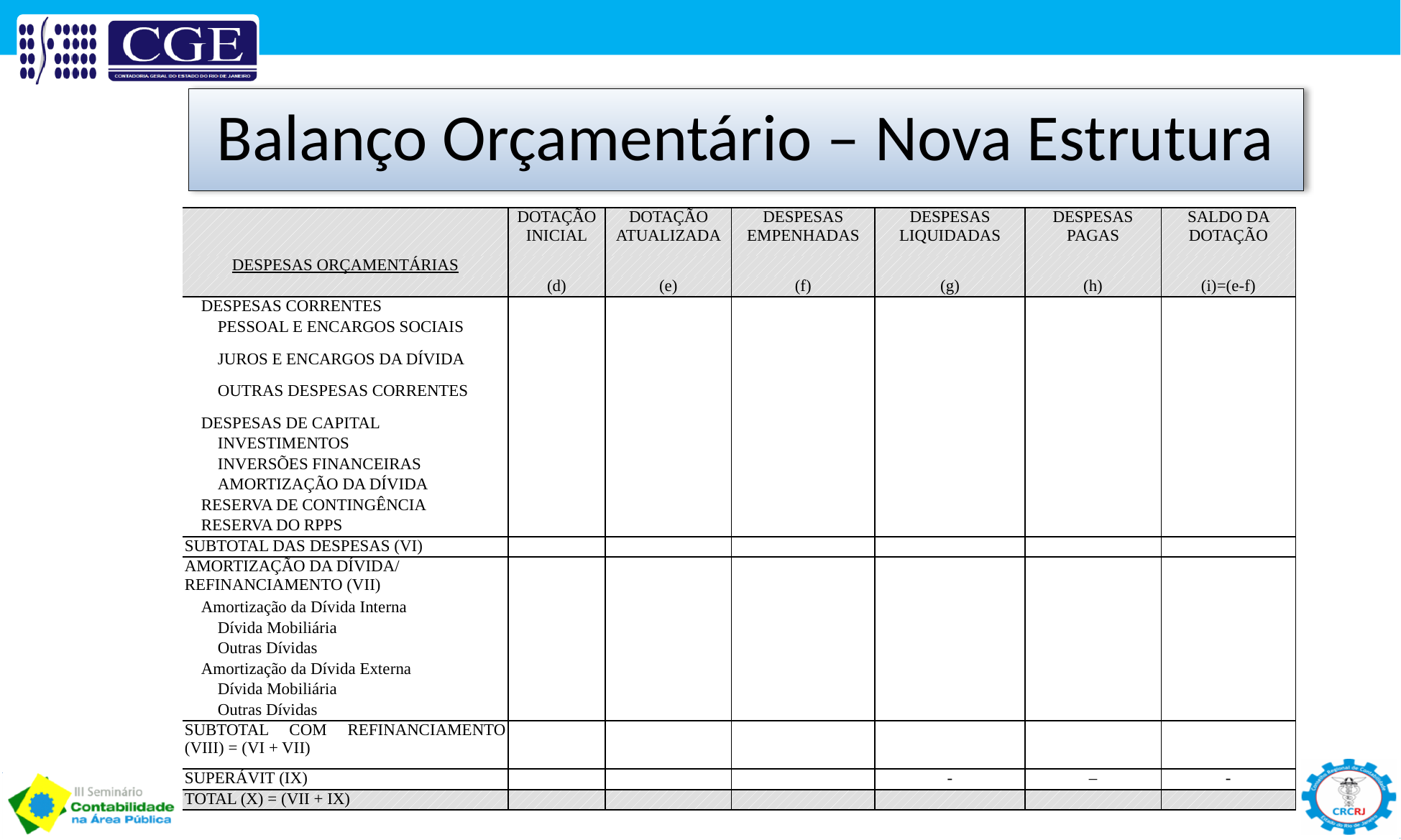

Balanço Orçamentário – Nova Estrutura
|  | DOTAÇÃO INICIAL | DOTAÇÃO ATUALIZADA | DESPESAS EMPENHADAS | DESPESAS LIQUIDADAS | DESPESAS PAGAS | SALDO DA DOTAÇÃO |
| --- | --- | --- | --- | --- | --- | --- |
| DESPESAS ORÇAMENTÁRIAS |  |  |  |  |  |  |
|  | (d) | (e) | (f) | (g) | (h) | (i)=(e-f) |
| DESPESAS CORRENTES |  |  |  |  |  |  |
| PESSOAL E ENCARGOS SOCIAIS |  |  |  |  |  |  |
| JUROS E ENCARGOS DA DÍVIDA |  |  |  |  |  |  |
| OUTRAS DESPESAS CORRENTES |  |  |  |  |  |  |
| DESPESAS DE CAPITAL |  |  |  |  |  |  |
| INVESTIMENTOS |  |  |  |  |  |  |
| INVERSÕES FINANCEIRAS |  |  |  |  |  |  |
| AMORTIZAÇÃO DA DÍVIDA |  |  |  |  |  |  |
| RESERVA DE CONTINGÊNCIA |  |  |  |  |  |  |
| RESERVA DO RPPS |  |  |  |  |  |  |
| SUBTOTAL DAS DESPESAS (VI) |  |  |  |  |  |  |
| AMORTIZAÇÃO DA DÍVIDA/ REFINANCIAMENTO (VII) |  |  |  |  |  |  |
| Amortização da Dívida Interna |  |  |  |  |  |  |
| Dívida Mobiliária |  |  |  |  |  |  |
| Outras Dívidas |  |  |  |  |  |  |
| Amortização da Dívida Externa |  |  |  |  |  |  |
| Dívida Mobiliária |  |  |  |  |  |  |
| Outras Dívidas |  |  |  |  |  |  |
| SUBTOTAL COM REFINANCIAMENTO (VIII) = (VI + VII) |  |  |  |  |  |  |
| SUPERÁVIT (IX) |  |  |  | - | – | - |
| TOTAL (X) = (VII + IX) |  |  |  |  |  |  |